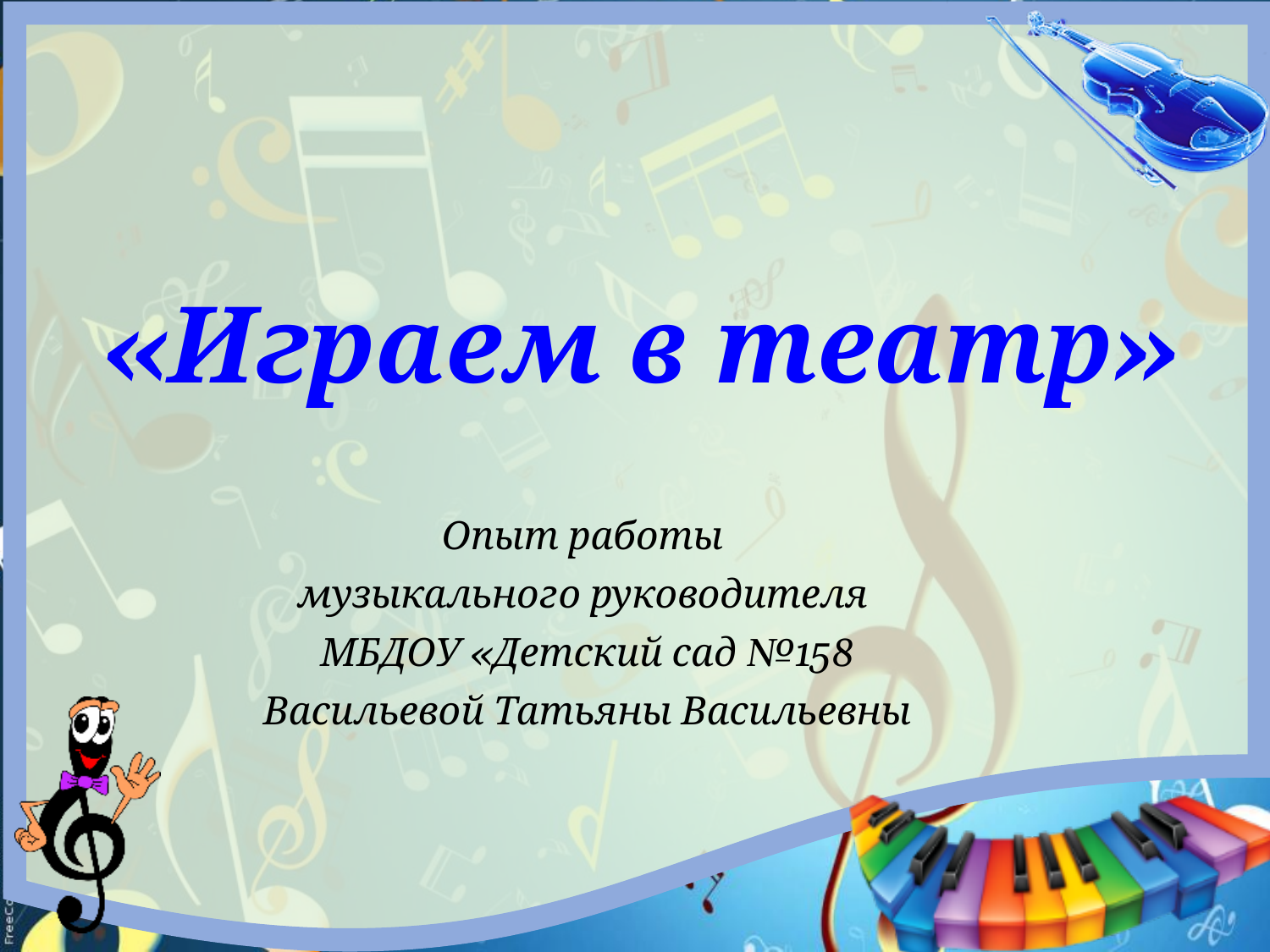

# «Играем в театр»
Опыт работы
музыкального руководителя
МБДОУ «Детский сад №158
Васильевой Татьяны Васильевны